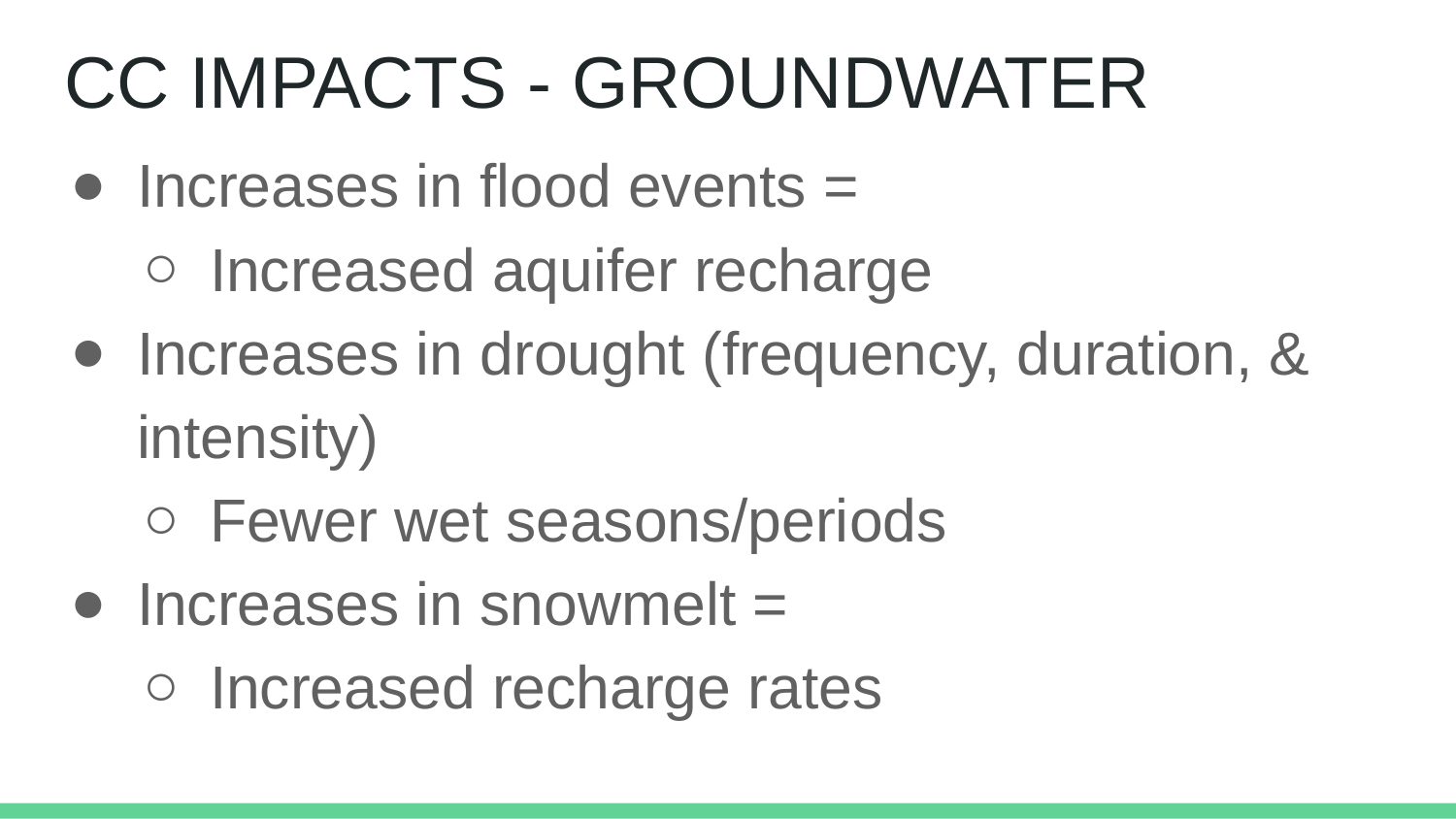

# CC IMPACTS - GROUNDWATER

Increases in flood events =
Increased aquifer recharge
Increases in drought (frequency, duration, & intensity)
Fewer wet seasons/periods
Increases in snowmelt =
Increased recharge rates